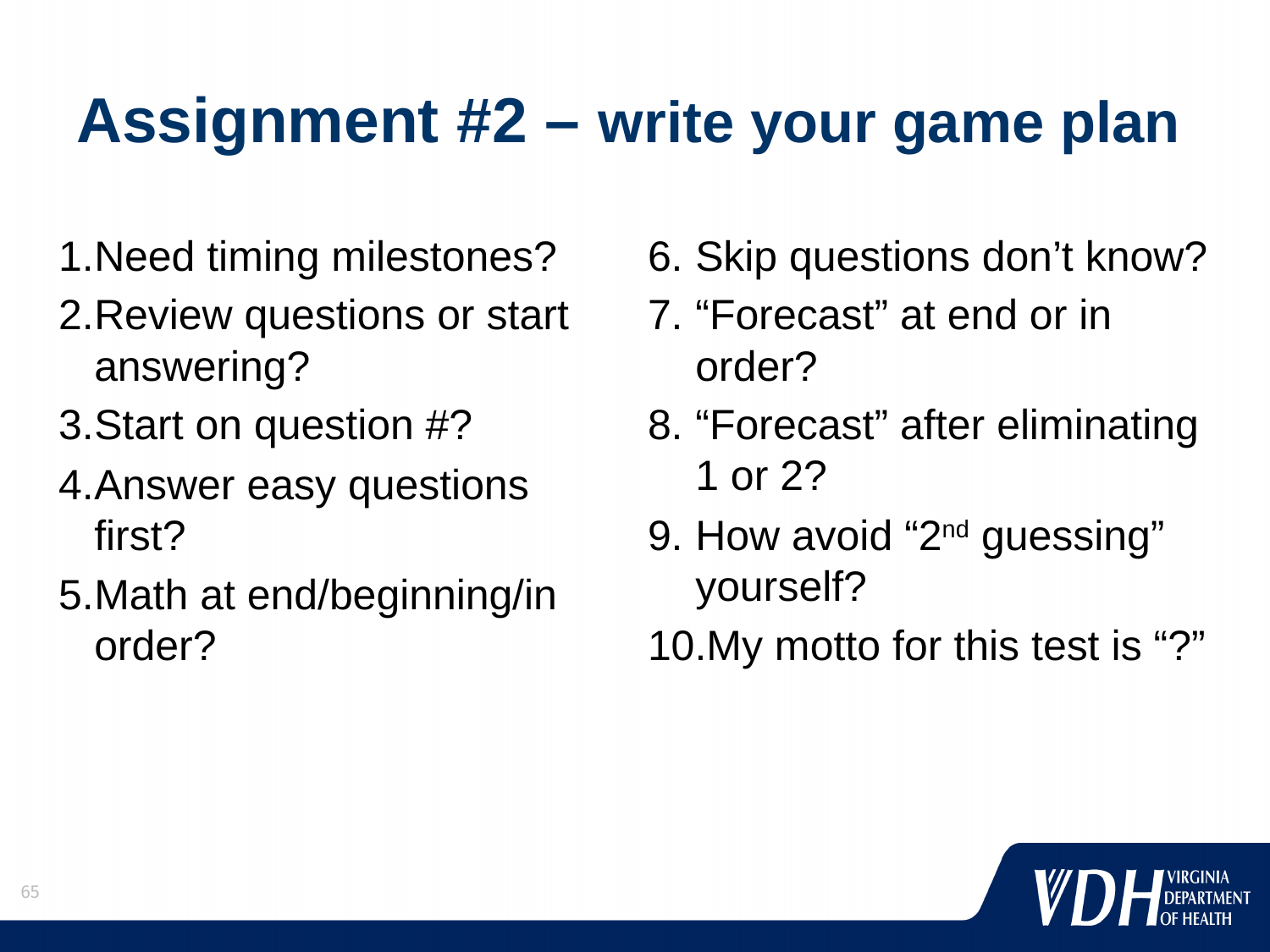

# Assignment #2 – write your game plan
Need timing milestones?
Review questions or start answering?
Start on question #?
Answer easy questions first?
Math at end/beginning/in order?

Skip questions don’t know?
“Forecast” at end or in order?
“Forecast” after eliminating 1 or 2?
How avoid “2nd guessing” yourself?
My motto for this test is “?”

65